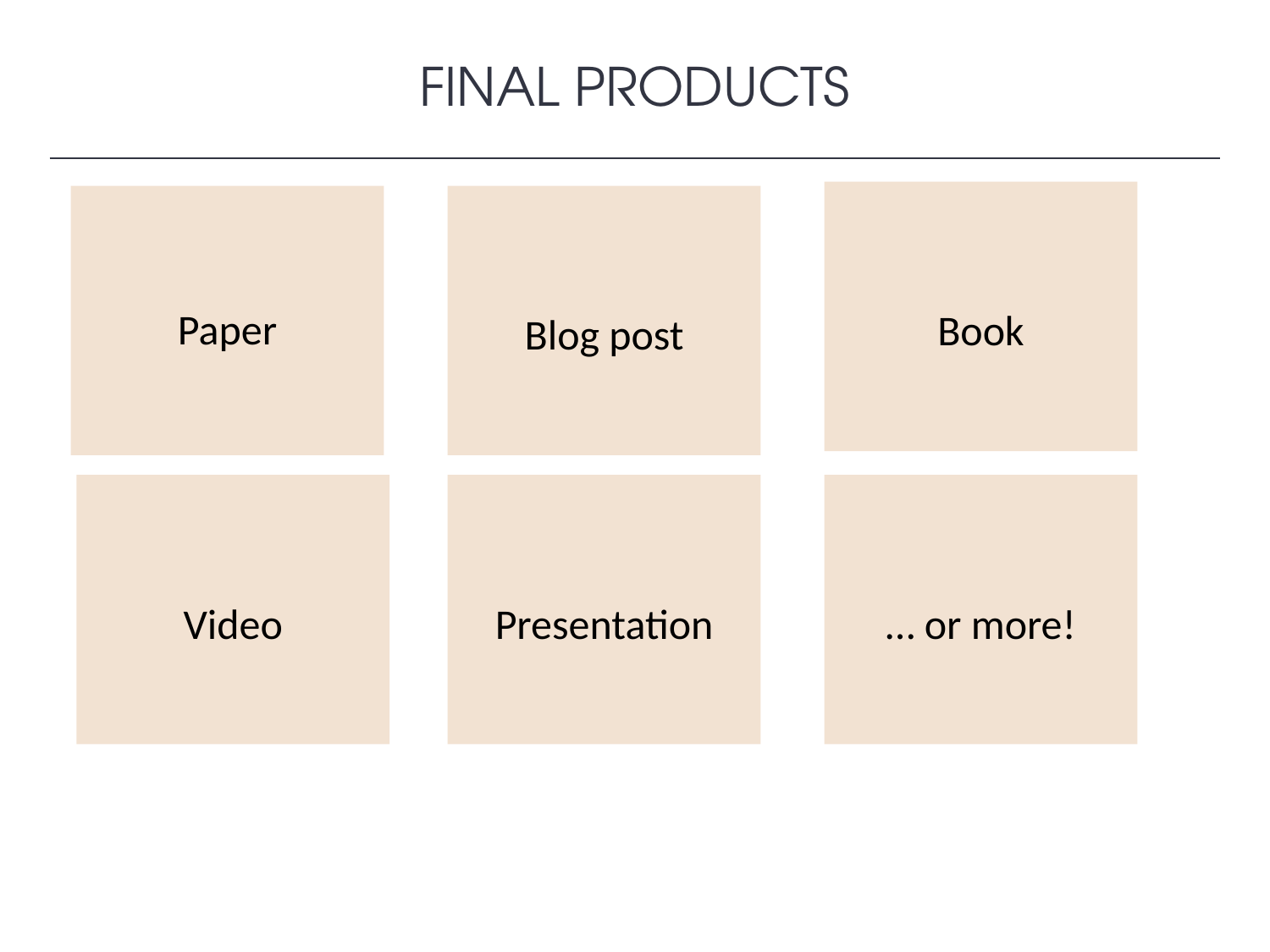

FINAL PRODUCTS
HAWKES LEARNING
Book
Blog post

Paper
Video
Presentation
… or more!